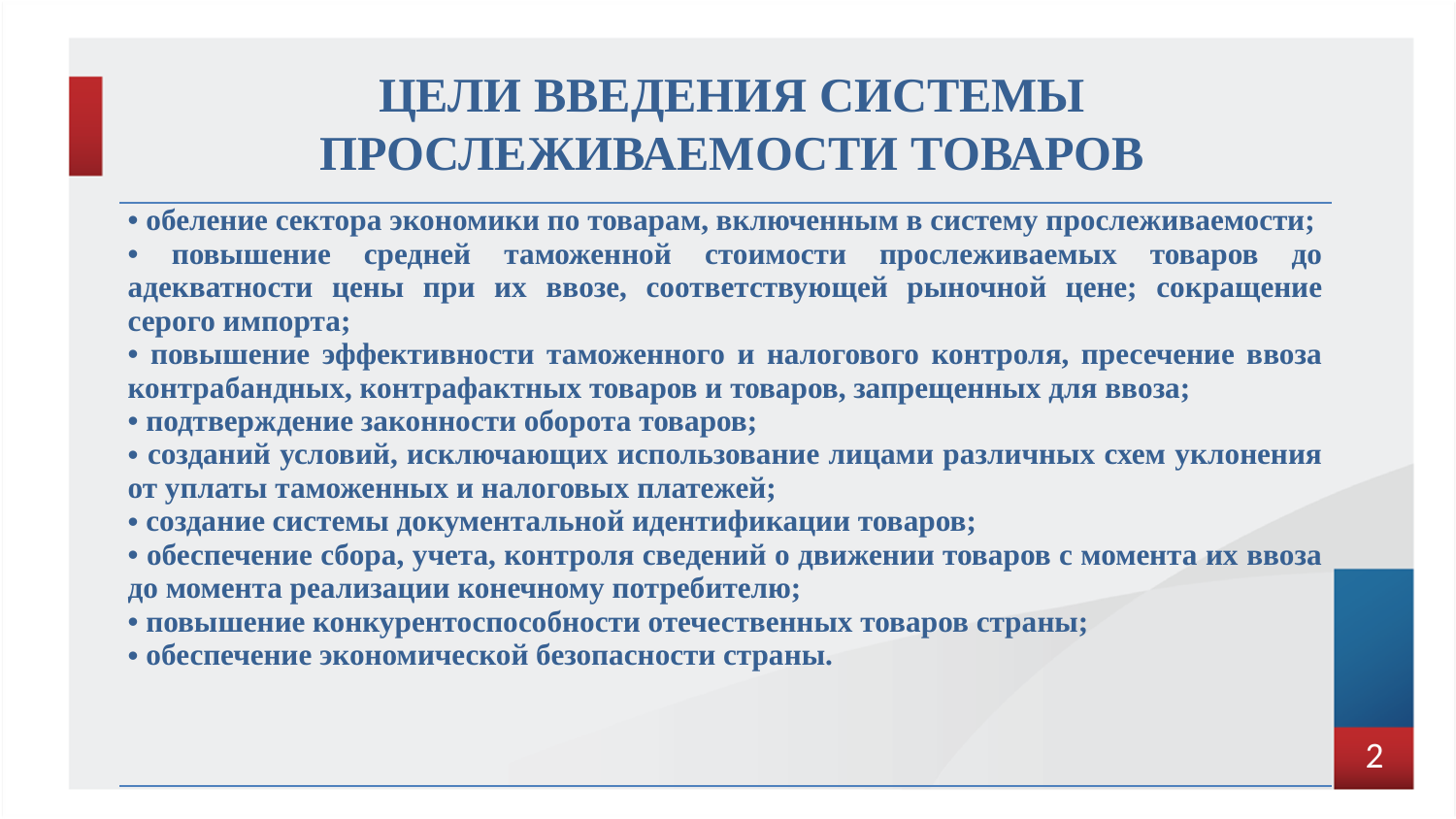

Цели введения системы прослеживаемости товаров
| обеление сектора экономики по товарам, включенным в систему прослеживаемости; повышение средней таможенной стоимости прослеживаемых товаров до адекватности цены при их ввозе, соответствующей рыночной цене; сокращение серого импорта; повышение эффективности таможенного и налогового контроля, пресечение ввоза контрабандных, контрафактных товаров и товаров, запрещенных для ввоза; подтверждение законности оборота товаров; созданий условий, исключающих использование лицами различных схем уклонения от уплаты таможенных и налоговых платежей; создание системы документальной идентификации товаров; обеспечение сбора, учета, контроля сведений о движении товаров с момента их ввоза до момента реализации конечному потребителю; повышение конкурентоспособности отечественных товаров страны; обеспечение экономической безопасности страны. |
| --- |
2